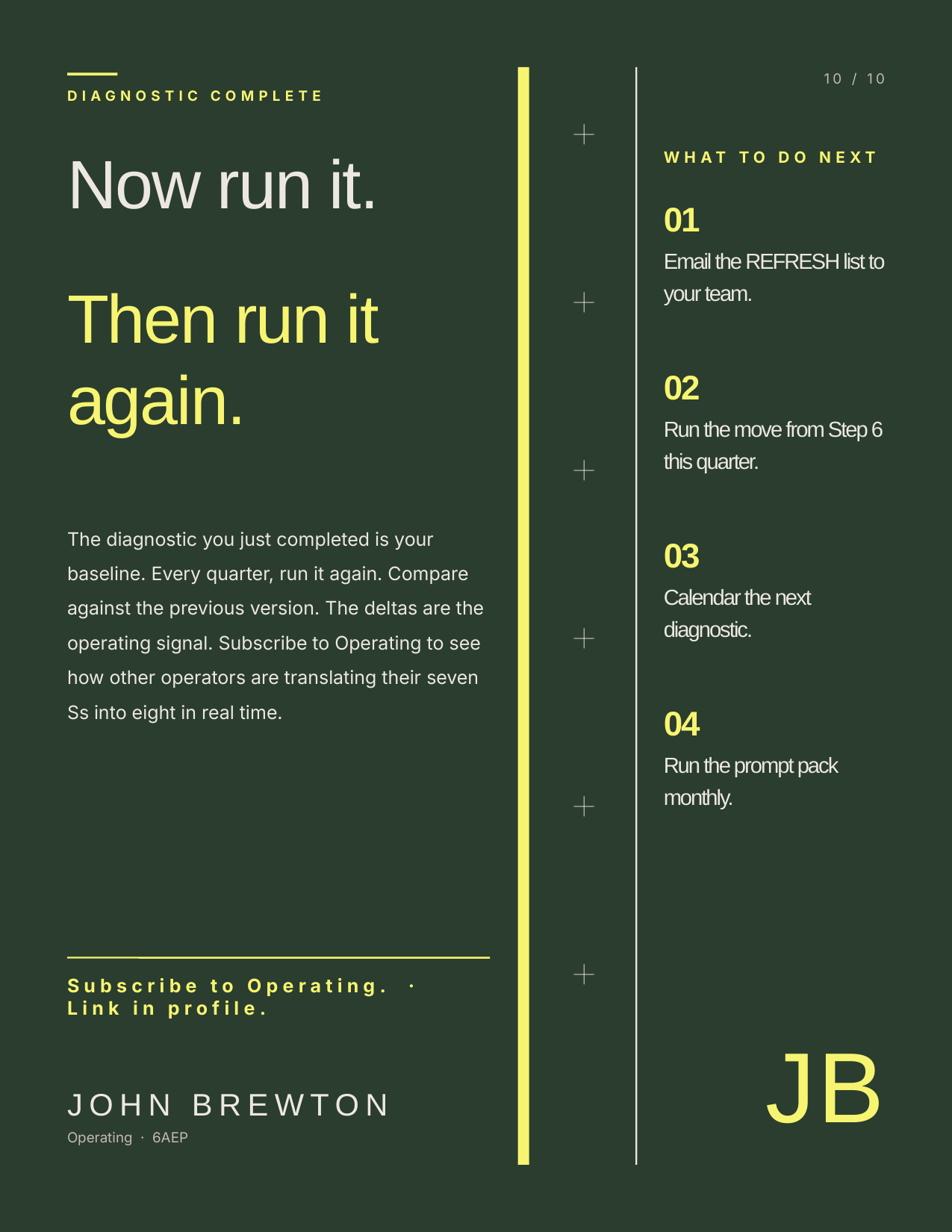

10 / 10

DIAGNOSTIC COMPLETE

Now run it.
WHAT TO DO NEXT
01
Email the REFRESH list to your team.
Then run it again.

02
Run the move from Step 6 this quarter.

The diagnostic you just completed is your baseline. Every quarter, run it again. Compare against the previous version. The deltas are the operating signal. Subscribe to Operating to see how other operators are translating their seven Ss into eight in real time.
03
Calendar the next diagnostic.

04
Run the prompt pack monthly.

Subscribe to Operating.  ·  Link in profile.

JB
JOHN BREWTON
Operating  ·  6AEP